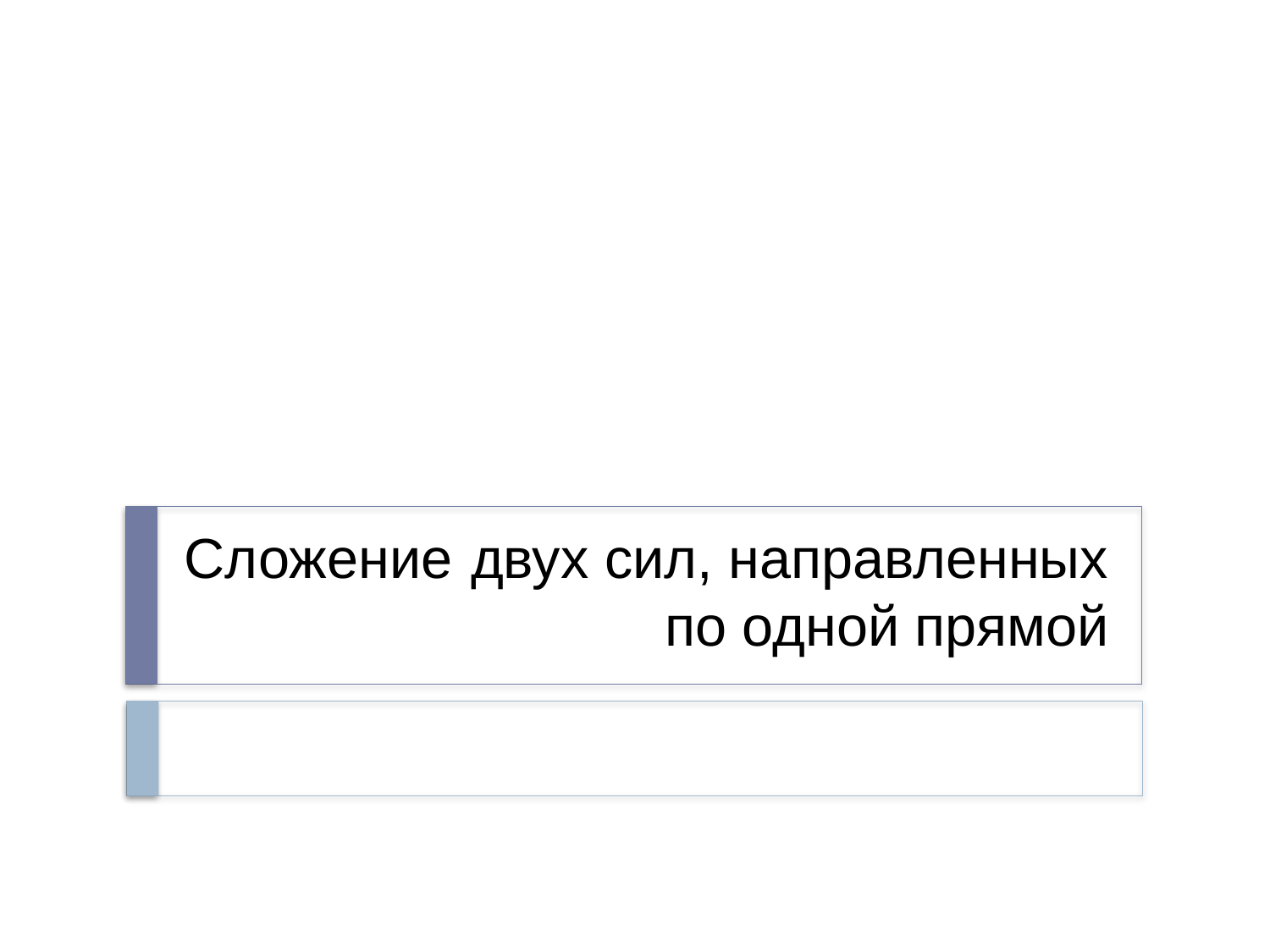

# Сложение двух сил, направленных по одной прямой